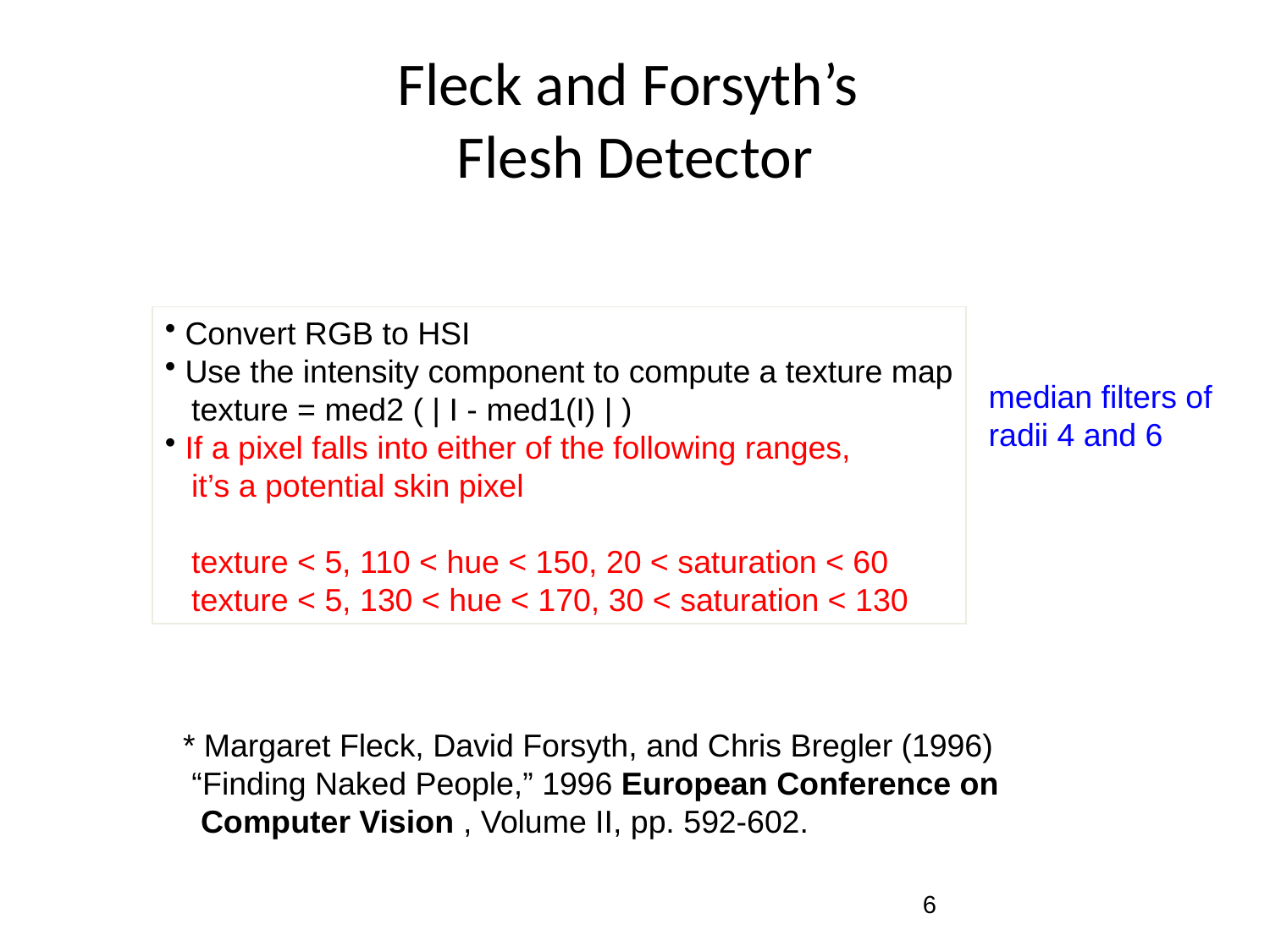

# Fleck and Forsyth’s Flesh Detector
 Convert RGB to HSI
 Use the intensity component to compute a texture map
   texture = med2 ( | I - med1(I) | )
 If a pixel falls into either of the following ranges,
   it’s a potential skin pixel

   texture < 5, 110 < hue < 150, 20 < saturation < 60
   texture < 5, 130 < hue < 170, 30 < saturation < 130
median filters of
radii 4 and 6
* Margaret Fleck, David Forsyth, and Chris Bregler (1996)
 “Finding Naked People,” 1996 European Conference on
  Computer Vision , Volume II, pp. 592-602.
6